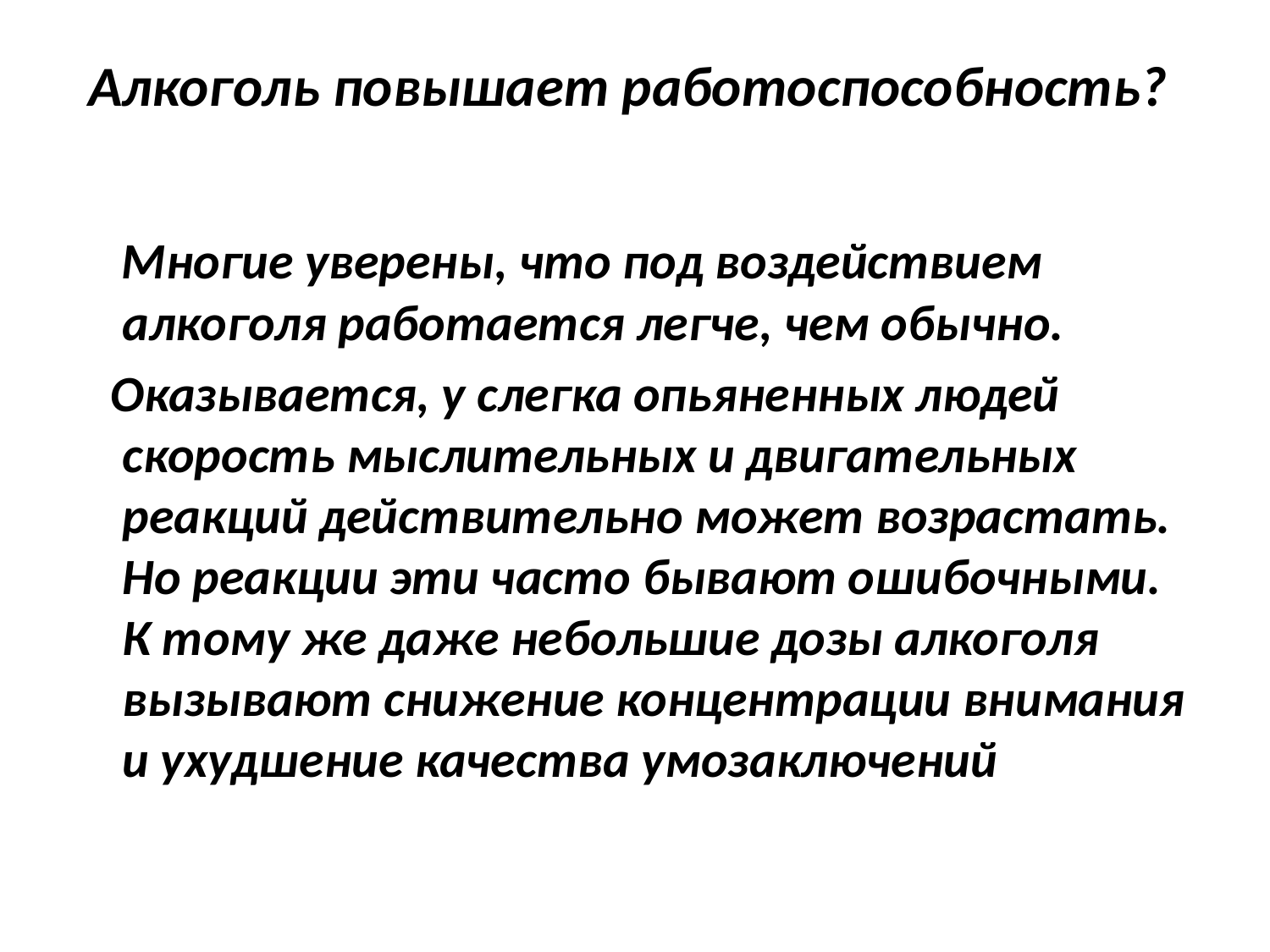

# Алкоголь повышает работоспособность?
    Многие уверены, что под воздействием алкоголя работается легче, чем обычно.
   Оказывается, у слегка опьяненных людей скорость мыслительных и двигательных реакций действительно может возрастать. Но реакции эти часто бывают ошибочными. К тому же даже небольшие дозы алкоголя вызывают снижение концентрации внимания и ухудшение качества умозаключений